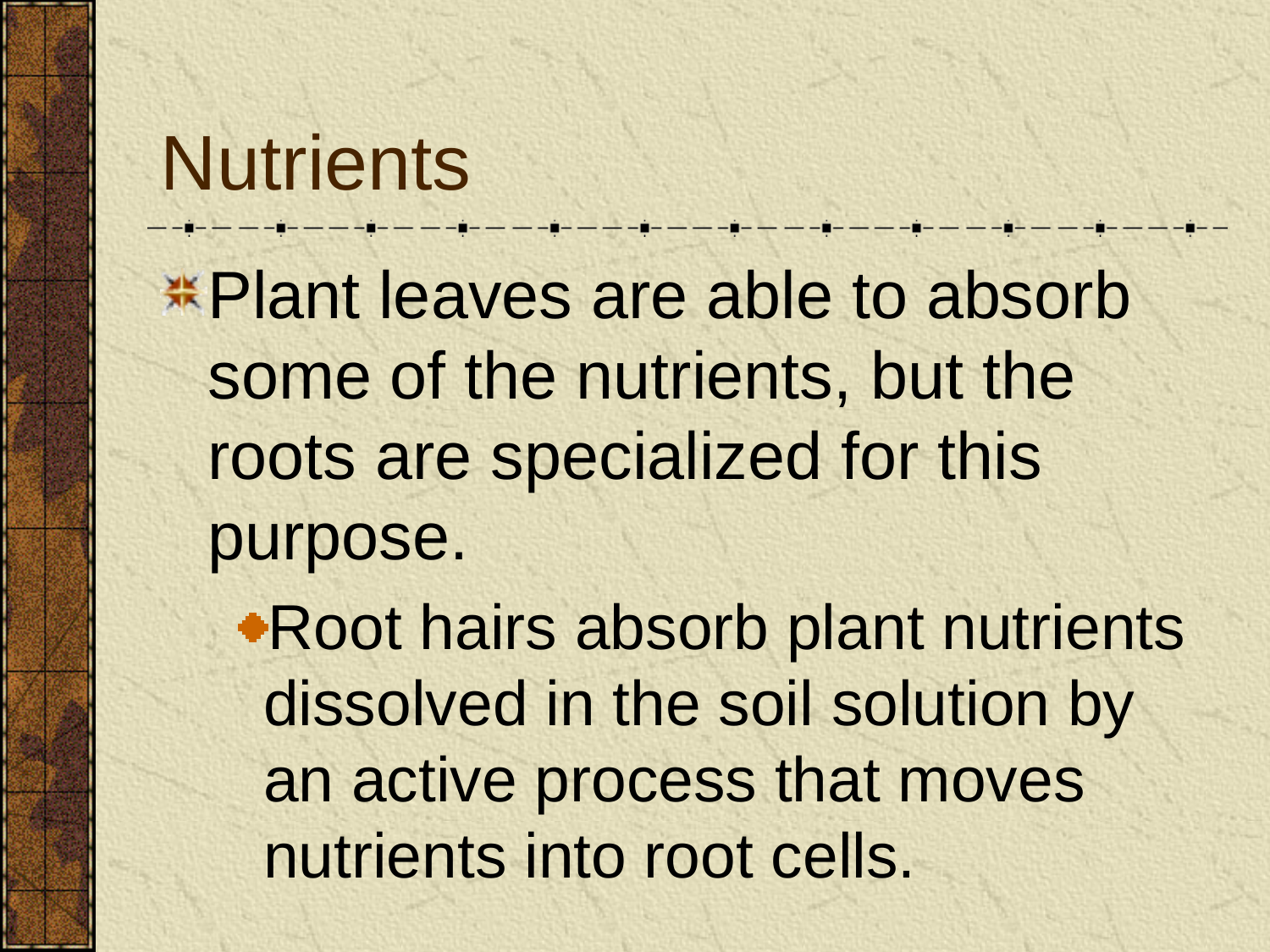

# Nutrients
Plant leaves are able to absorb some of the nutrients, but the roots are specialized for this purpose.
Root hairs absorb plant nutrients dissolved in the soil solution by an active process that moves nutrients into root cells.